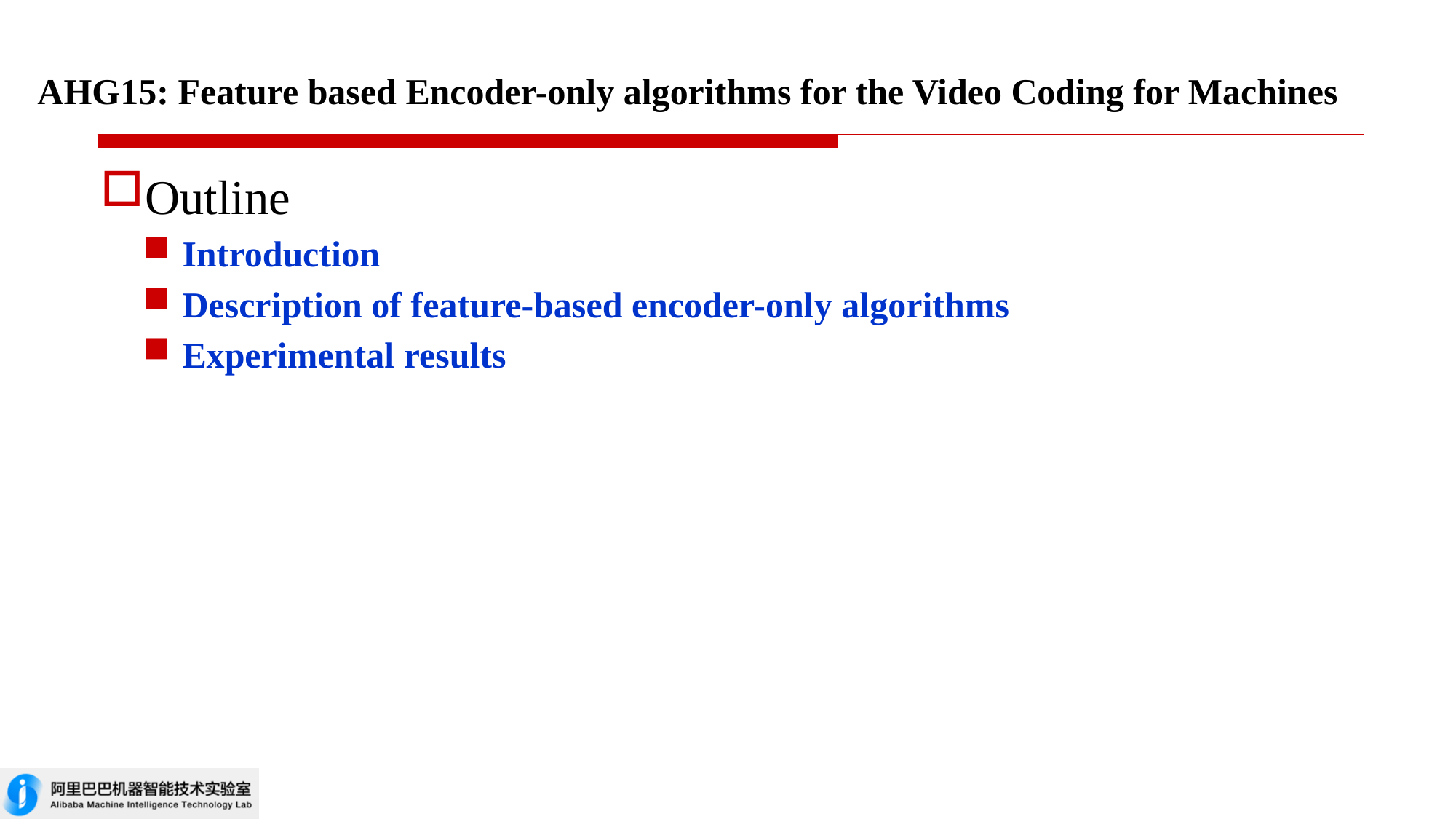

# AHG15: Feature based Encoder-only algorithms for the Video Coding for Machines
Outline
Introduction
Description of feature-based encoder-only algorithms
Experimental results